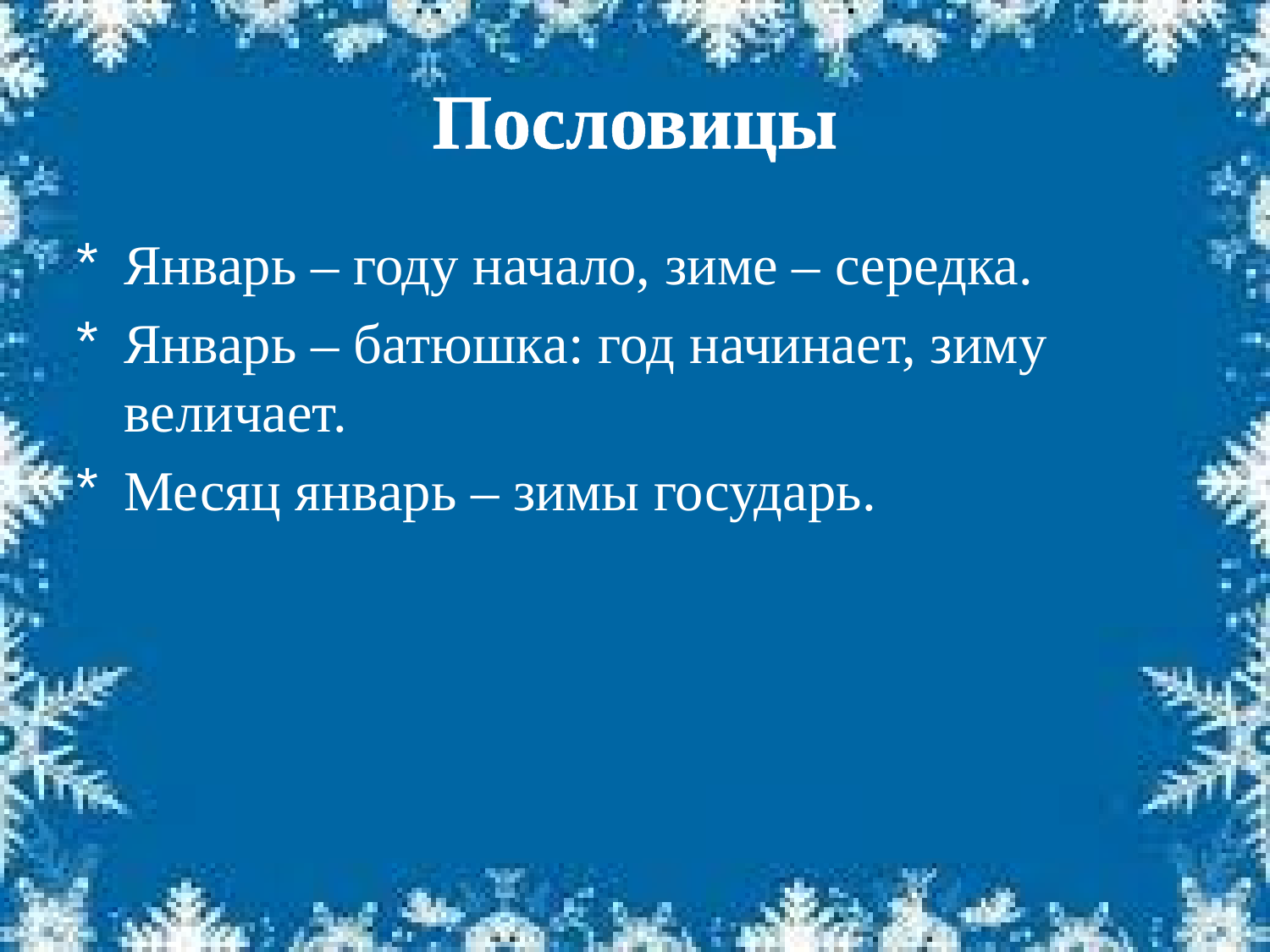

# Пословицы
Январь – году начало, зиме – середка.
Январь – батюшка: год начинает, зиму величает.
Месяц январь – зимы государь.